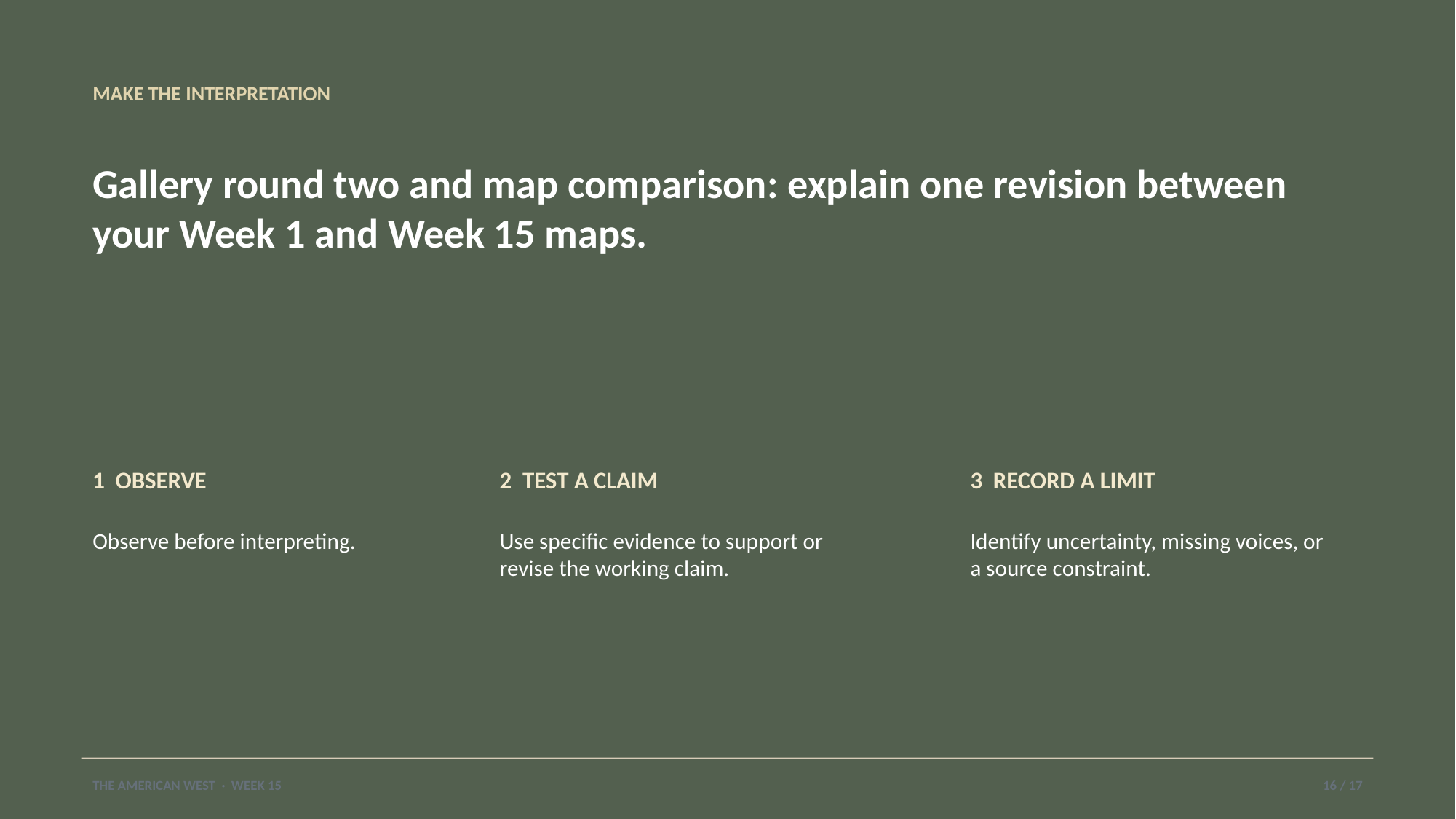

MAKE THE INTERPRETATION
Gallery round two and map comparison: explain one revision between your Week 1 and Week 15 maps.
1  OBSERVE
2  TEST A CLAIM
3  RECORD A LIMIT
Observe before interpreting.
Use specific evidence to support or revise the working claim.
Identify uncertainty, missing voices, or a source constraint.

THE AMERICAN WEST  ·  WEEK 15
16 / 17